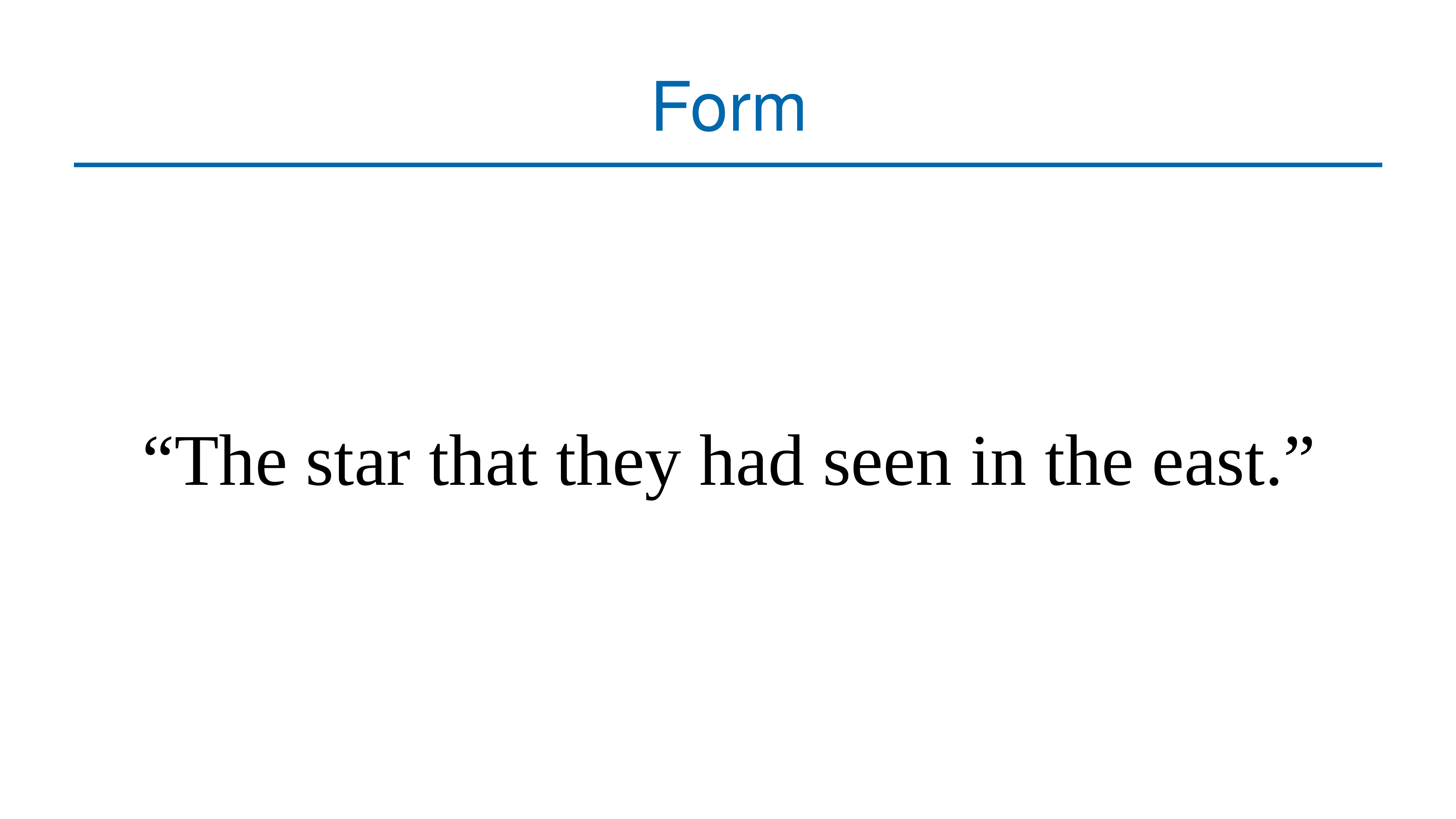

# Form
“The star that they had seen in the east.”